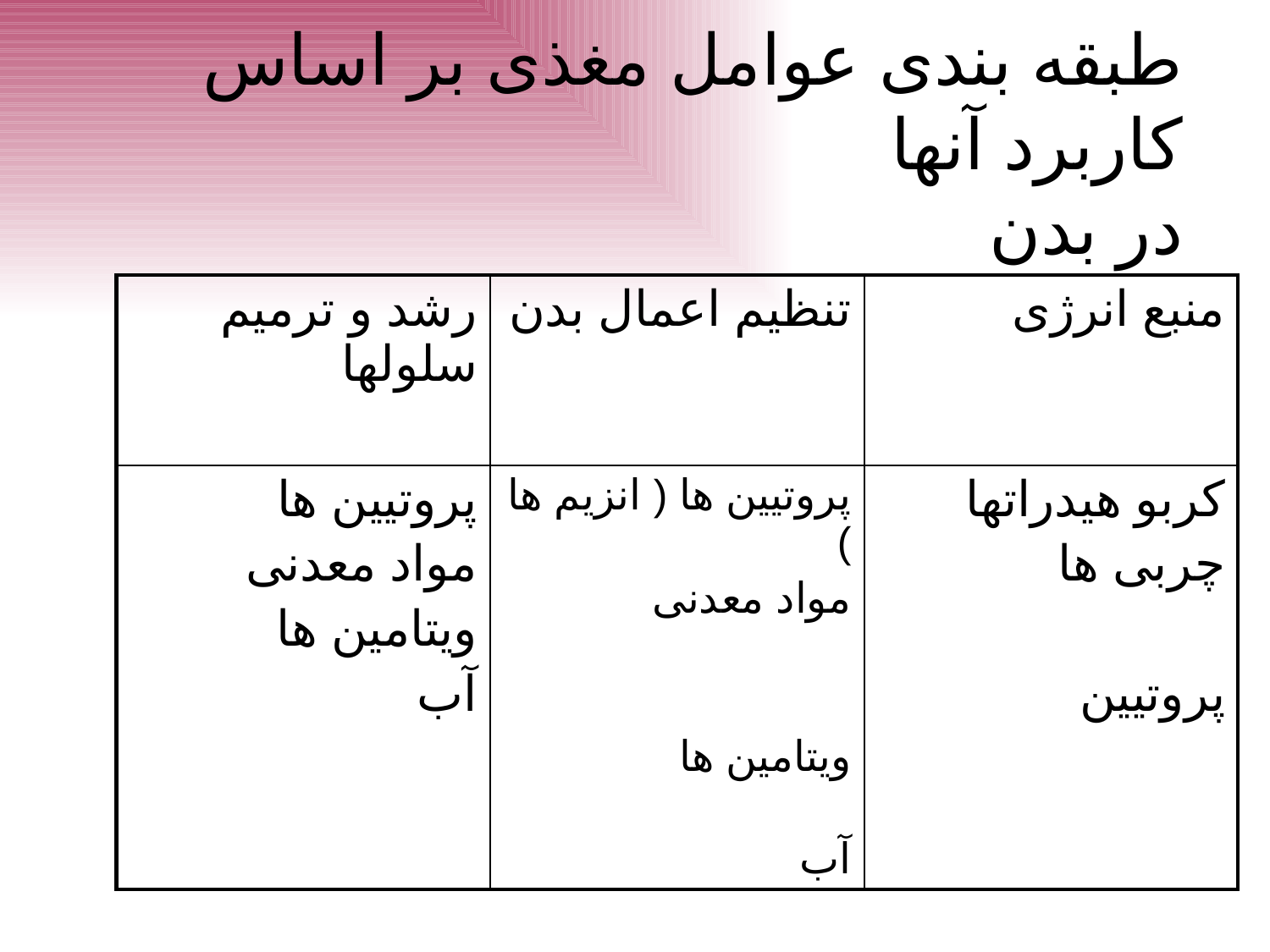

طبقه بندی عوامل مغذی بر اساس کاربرد آنها
در بدن
| رشد و ترمیم سلولها | تنظیم اعمال بدن | منبع انرژی |
| --- | --- | --- |
| پروتیین ها مواد معدنی ویتامین ها آب | پروتیین ها ( انزیم ها ) مواد معدنی ویتامین ها آب | کربو هیدراتها چربی ها پروتیین |